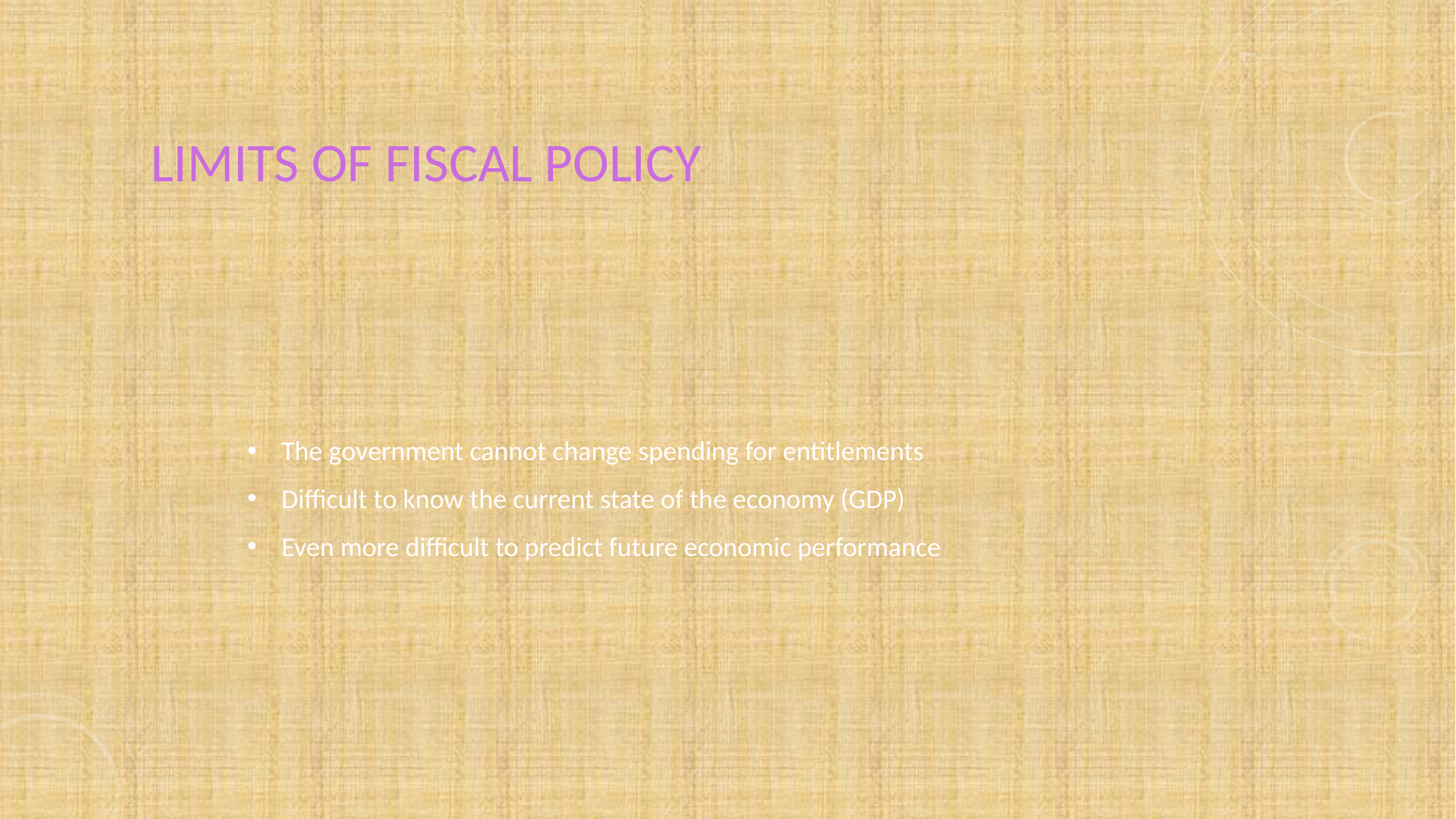

# Limits of Fiscal Policy
The government cannot change spending for entitlements
Difficult to know the current state of the economy (GDP)
Even more difficult to predict future economic performance